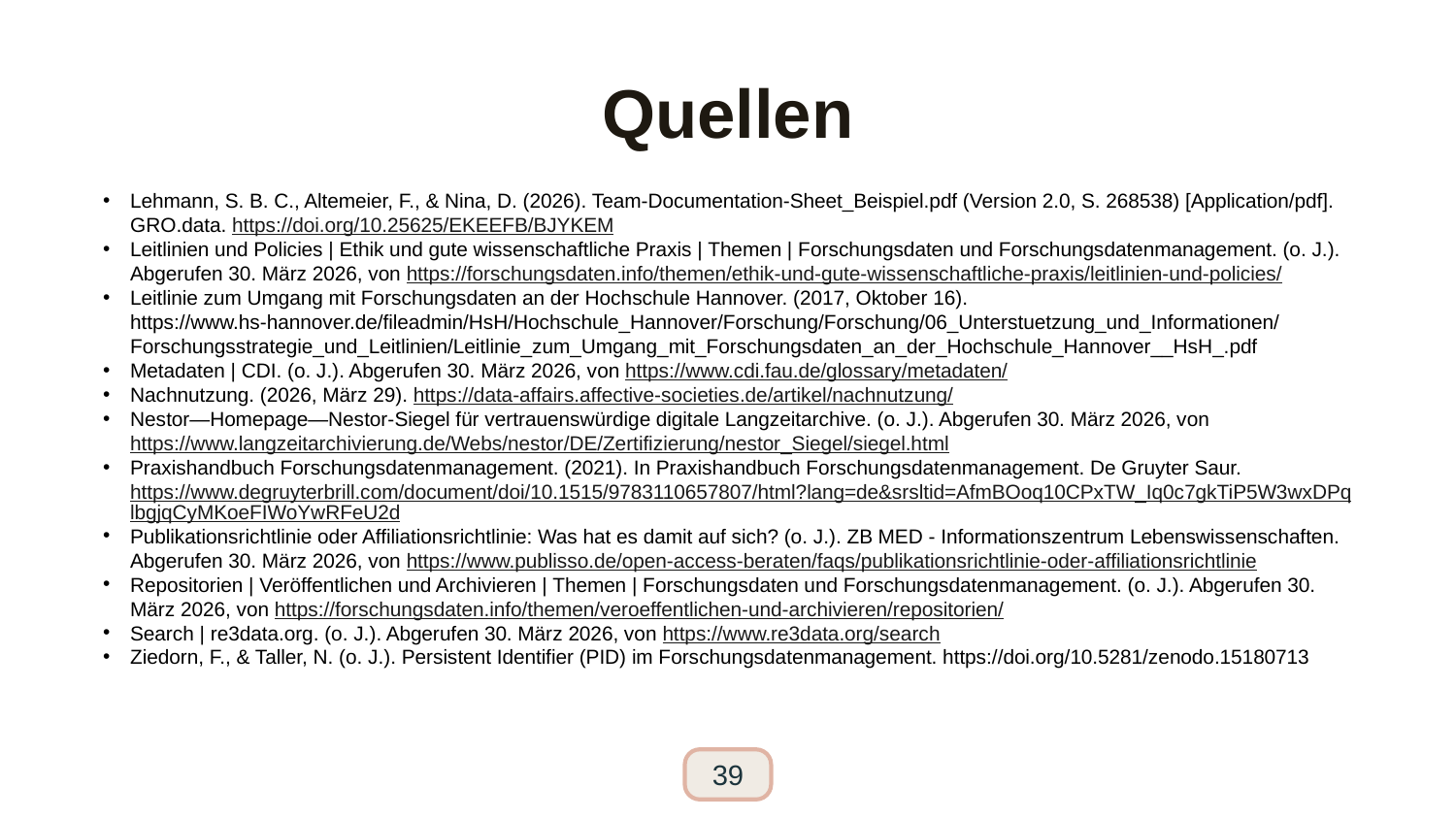

# Quellen
Lehmann, S. B. C., Altemeier, F., & Nina, D. (2026). Team-Documentation-Sheet_Beispiel.pdf (Version 2.0, S. 268538) [Application/pdf]. GRO.data. https://doi.org/10.25625/EKEEFB/BJYKEM
Leitlinien und Policies | Ethik und gute wissenschaftliche Praxis | Themen | Forschungsdaten und Forschungsdatenmanagement. (o. J.). Abgerufen 30. März 2026, von https://forschungsdaten.info/themen/ethik-und-gute-wissenschaftliche-praxis/leitlinien-und-policies/
Leitlinie zum Umgang mit Forschungsdaten an der Hochschule Hannover. (2017, Oktober 16). https://www.hs-hannover.de/fileadmin/HsH/Hochschule_Hannover/Forschung/Forschung/06_Unterstuetzung_und_Informationen/Forschungsstrategie_und_Leitlinien/Leitlinie_zum_Umgang_mit_Forschungsdaten_an_der_Hochschule_Hannover__HsH_.pdf
Metadaten | CDI. (o. J.). Abgerufen 30. März 2026, von https://www.cdi.fau.de/glossary/metadaten/
Nachnutzung. (2026, März 29). https://data-affairs.affective-societies.de/artikel/nachnutzung/
Nestor—Homepage—Nestor-Siegel für vertrauenswürdige digitale Langzeitarchive. (o. J.). Abgerufen 30. März 2026, von https://www.langzeitarchivierung.de/Webs/nestor/DE/Zertifizierung/nestor_Siegel/siegel.html
Praxishandbuch Forschungsdatenmanagement. (2021). In Praxishandbuch Forschungsdatenmanagement. De Gruyter Saur. https://www.degruyterbrill.com/document/doi/10.1515/9783110657807/html?lang=de&srsltid=AfmBOoq10CPxTW_Iq0c7gkTiP5W3wxDPqlbgjqCyMKoeFIWoYwRFeU2d
Publikationsrichtlinie oder Affiliationsrichtlinie: Was hat es damit auf sich? (o. J.). ZB MED - Informationszentrum Lebenswissenschaften. Abgerufen 30. März 2026, von https://www.publisso.de/open-access-beraten/faqs/publikationsrichtlinie-oder-affiliationsrichtlinie
Repositorien | Veröffentlichen und Archivieren | Themen | Forschungsdaten und Forschungsdatenmanagement. (o. J.). Abgerufen 30. März 2026, von https://forschungsdaten.info/themen/veroeffentlichen-und-archivieren/repositorien/
Search | re3data.org. (o. J.). Abgerufen 30. März 2026, von https://www.re3data.org/search
Ziedorn, F., & Taller, N. (o. J.). Persistent Identifier (PID) im Forschungsdatenmanagement. https://doi.org/10.5281/zenodo.15180713